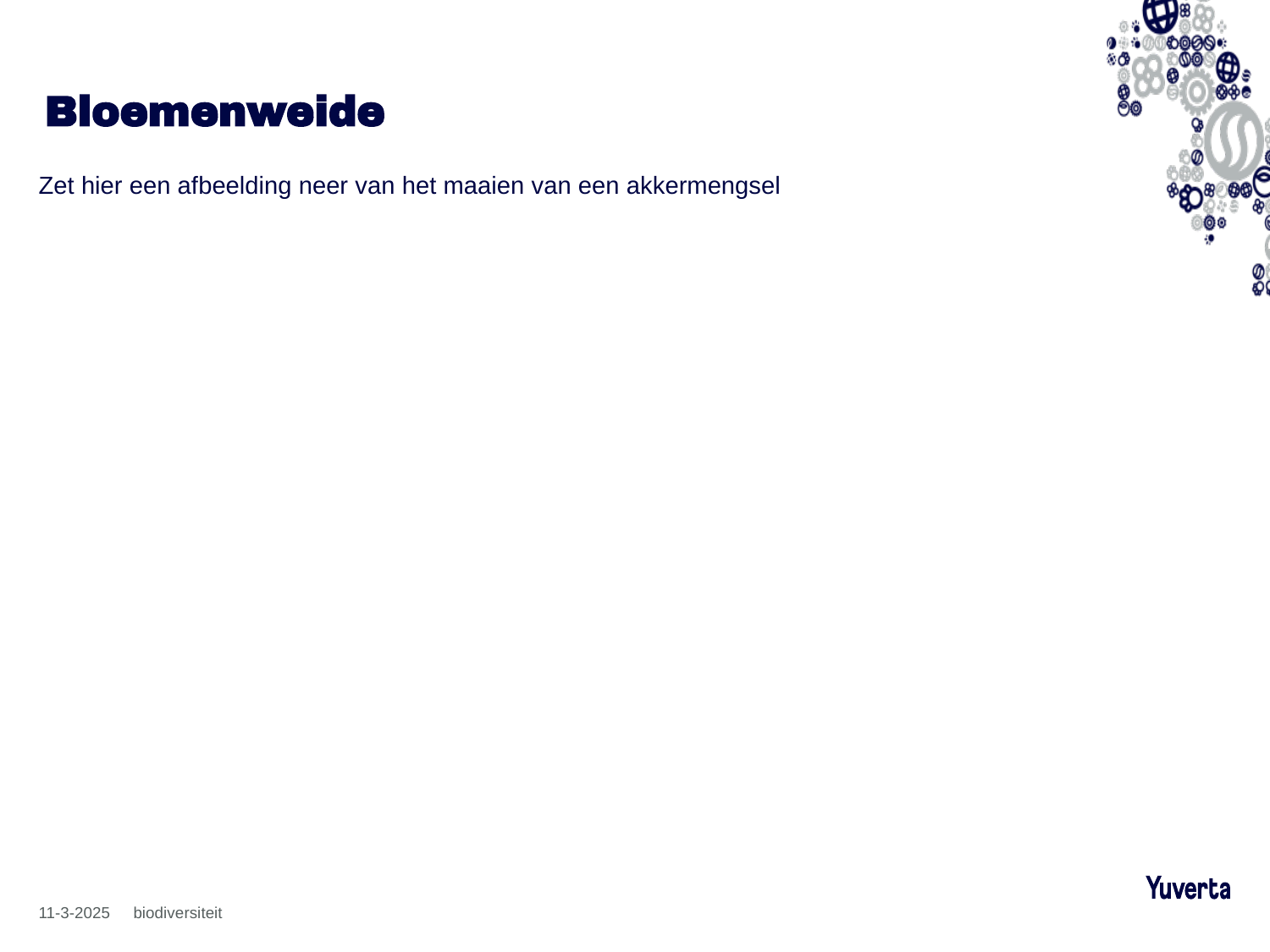

# Bloemenweide
Zet hier een afbeelding neer van het maaien van een akkermengsel

11-3-2025
biodiversiteit